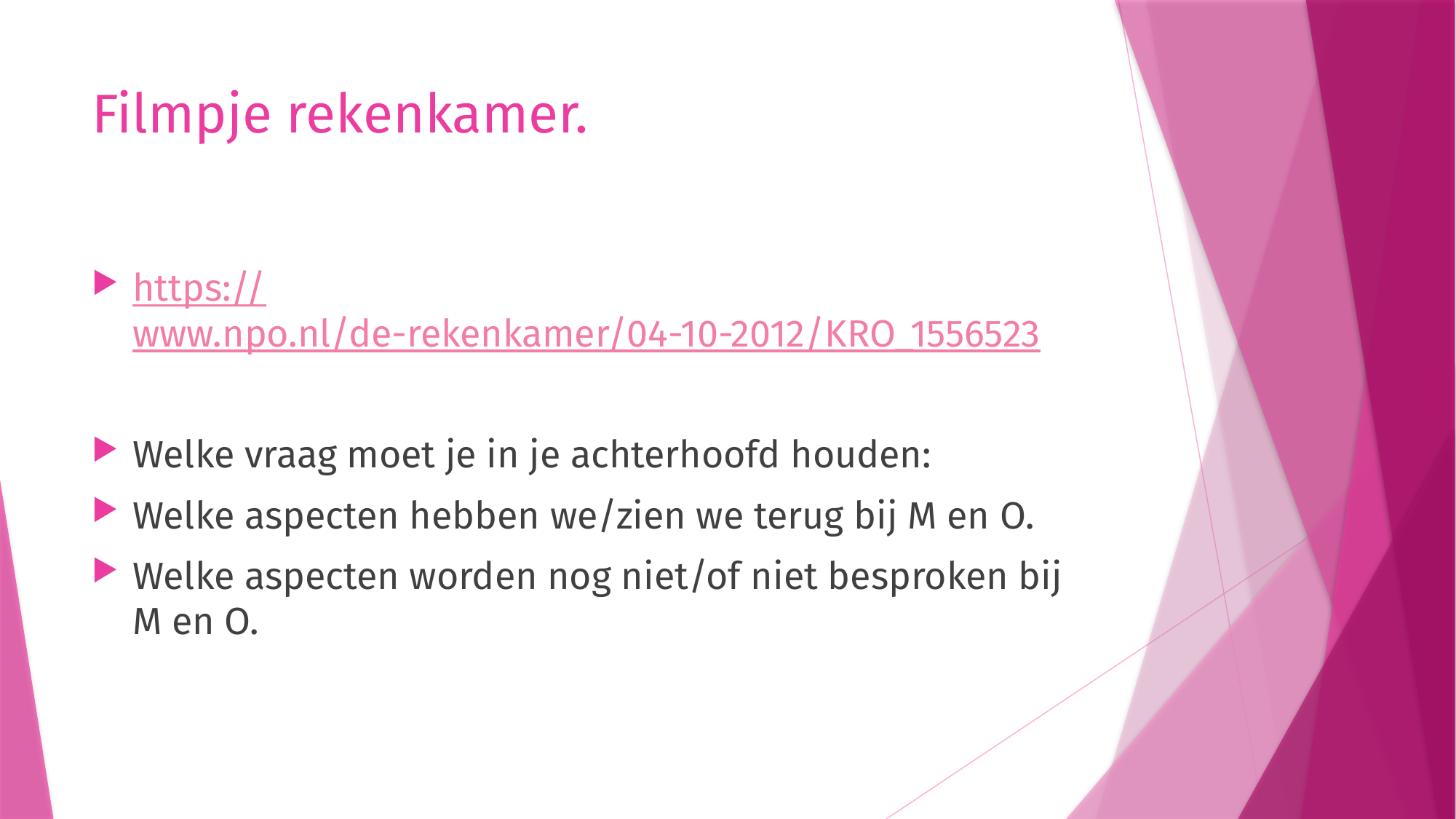

# Filmpje rekenkamer.
https://www.npo.nl/de-rekenkamer/04-10-2012/KRO_1556523

Welke vraag moet je in je achterhoofd houden:
Welke aspecten hebben we/zien we terug bij M en O.
Welke aspecten worden nog niet/of niet besproken bij M en O.